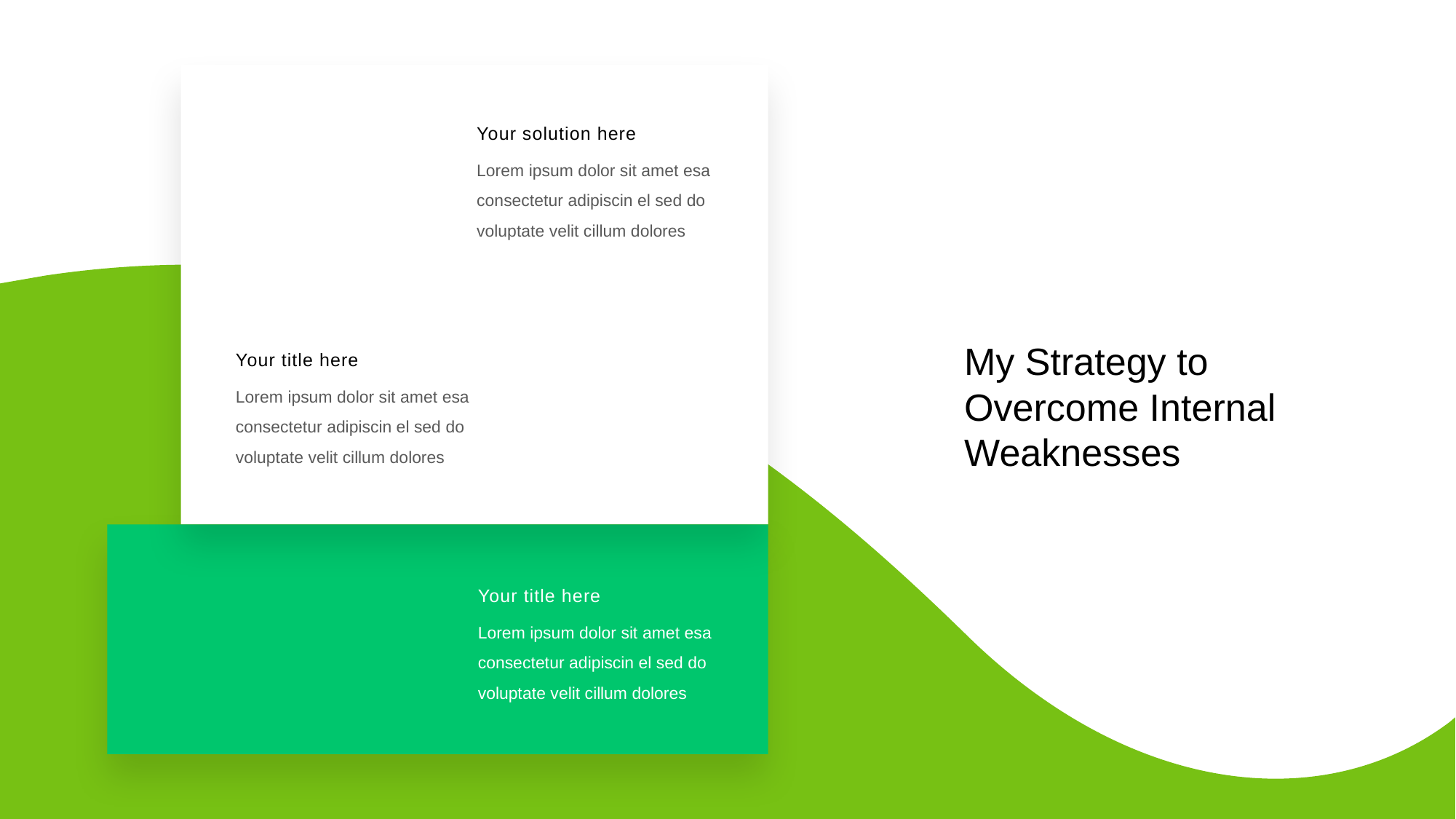

Your solution here
Lorem ipsum dolor sit amet esa consectetur adipiscin el sed do voluptate velit cillum dolores

My Strategy to Overcome Internal Weaknesses
Your title here
Lorem ipsum dolor sit amet esa consectetur adipiscin el sed do voluptate velit cillum dolores

Your title here
Lorem ipsum dolor sit amet esa consectetur adipiscin el sed do voluptate velit cillum dolores